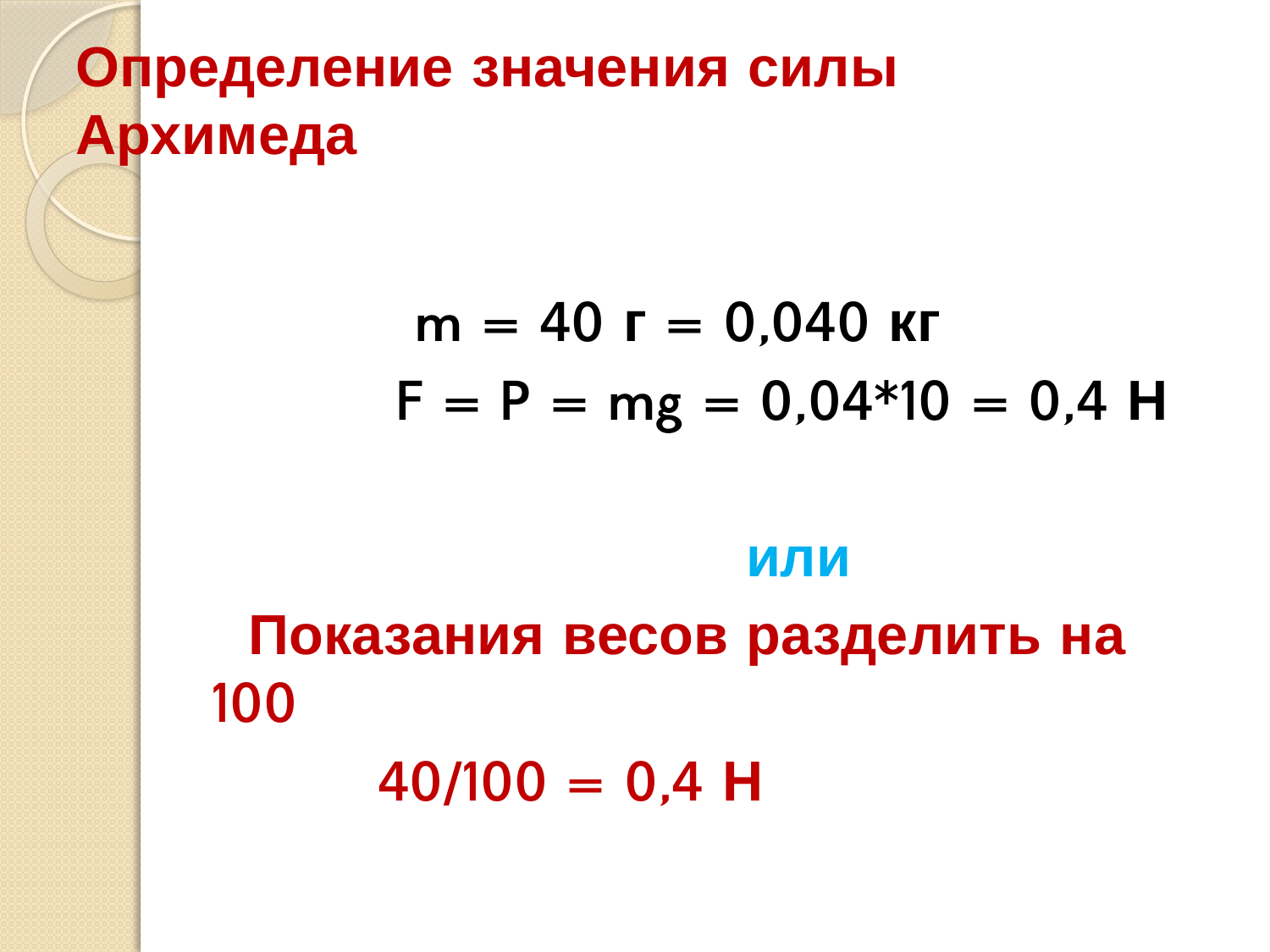

# Определение значения силы Архимеда

           m = 40 г = 0,040 кг
          F = P = mg = 0,04*10 = 0,4 Н

                             или
  Показания весов разделить на 100
         40/100 = 0,4 Н